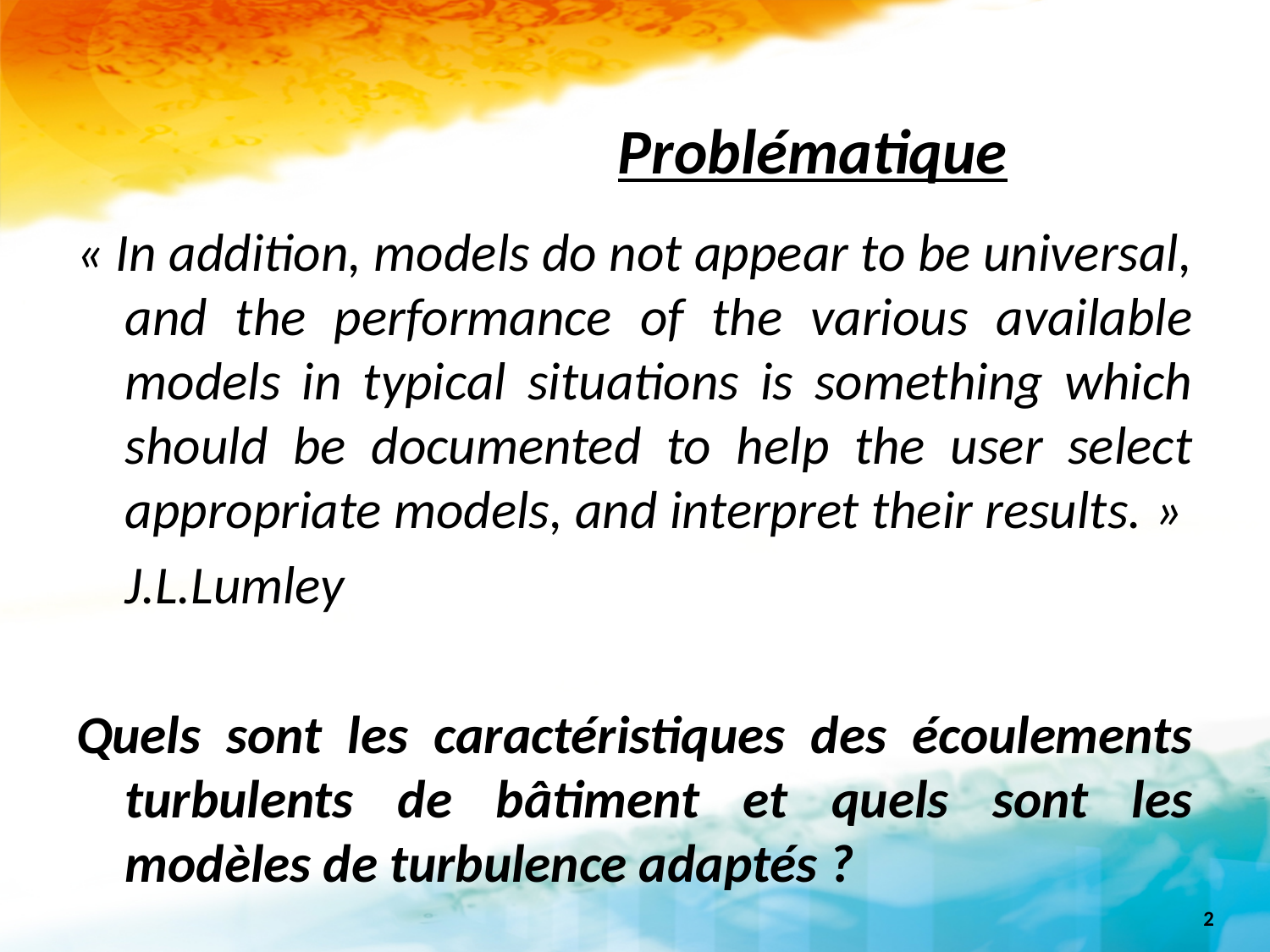

# Problématique
« In addition, models do not appear to be universal, and the performance of the various available models in typical situations is something which should be documented to help the user select appropriate models, and interpret their results. »
						J.L.Lumley

Quels sont les caractéristiques des écoulements turbulents de bâtiment et quels sont les modèles de turbulence adaptés ?
2